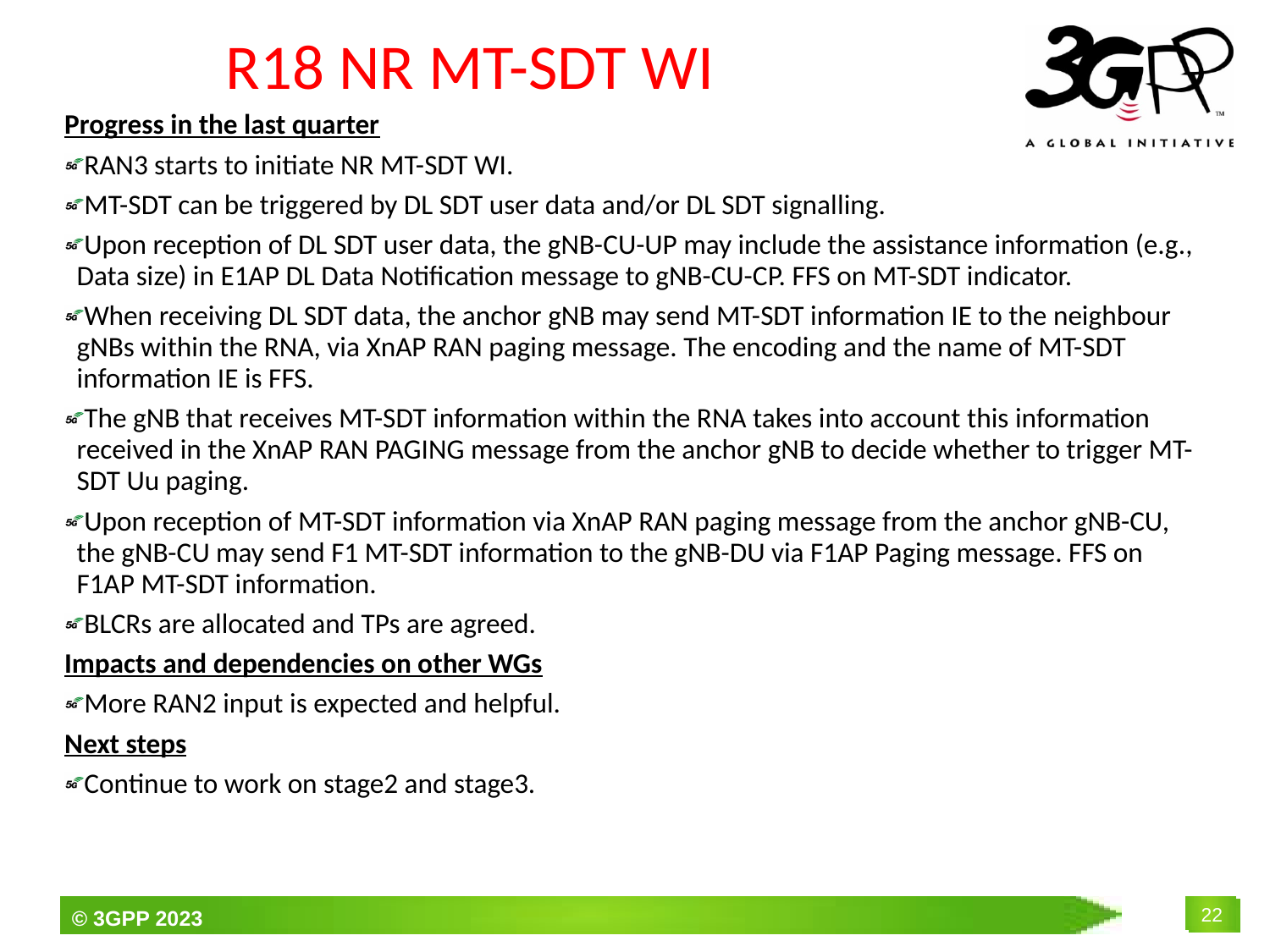

# R18 NR MT-SDT WI
Progress in the last quarter
RAN3 starts to initiate NR MT-SDT WI.
MT-SDT can be triggered by DL SDT user data and/or DL SDT signalling.
Upon reception of DL SDT user data, the gNB-CU-UP may include the assistance information (e.g., Data size) in E1AP DL Data Notification message to gNB-CU-CP. FFS on MT-SDT indicator.
When receiving DL SDT data, the anchor gNB may send MT-SDT information IE to the neighbour gNBs within the RNA, via XnAP RAN paging message. The encoding and the name of MT-SDT information IE is FFS.
The gNB that receives MT-SDT information within the RNA takes into account this information received in the XnAP RAN PAGING message from the anchor gNB to decide whether to trigger MT-SDT Uu paging.
Upon reception of MT-SDT information via XnAP RAN paging message from the anchor gNB-CU, the gNB-CU may send F1 MT-SDT information to the gNB-DU via F1AP Paging message. FFS on F1AP MT-SDT information.
BLCRs are allocated and TPs are agreed.
Impacts and dependencies on other WGs
More RAN2 input is expected and helpful.
Next steps
Continue to work on stage2 and stage3.

22